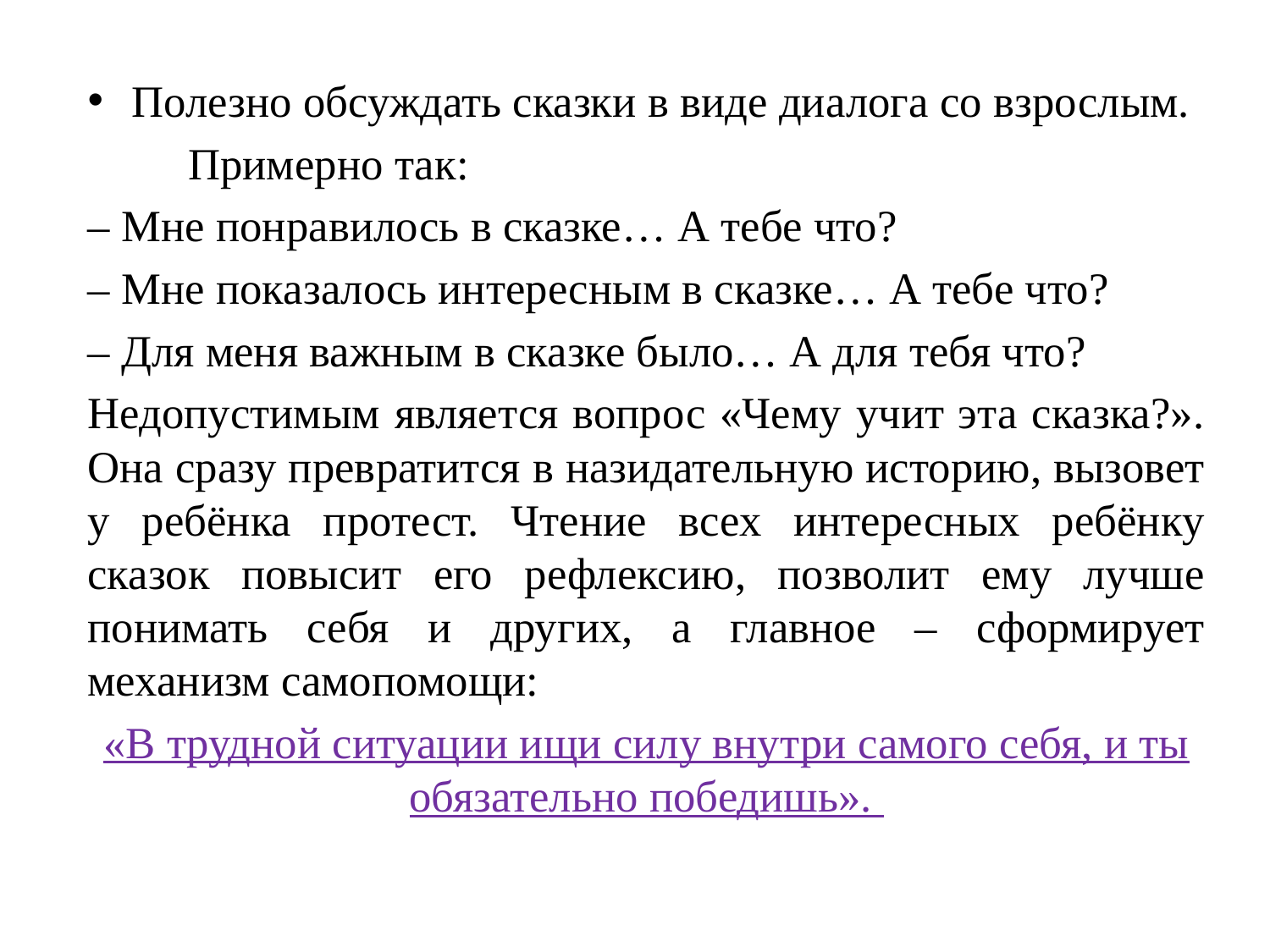

Полезно обсуждать сказки в виде диалога со взрослым.
 	Примерно так:
– Мне понравилось в сказке… А тебе что?
– Мне показалось интересным в сказке… А тебе что?
– Для меня важным в сказке было… А для тебя что?
Недопустимым является вопрос «Чему учит эта сказка?». Она сразу превратится в назидательную историю, вызовет у ребёнка протест. Чтение всех интересных ребёнку сказок повысит его рефлексию, позволит ему лучше понимать себя и других, а главное – сформирует механизм самопомощи:
«В трудной ситуации ищи силу внутри самого себя, и ты обязательно победишь».